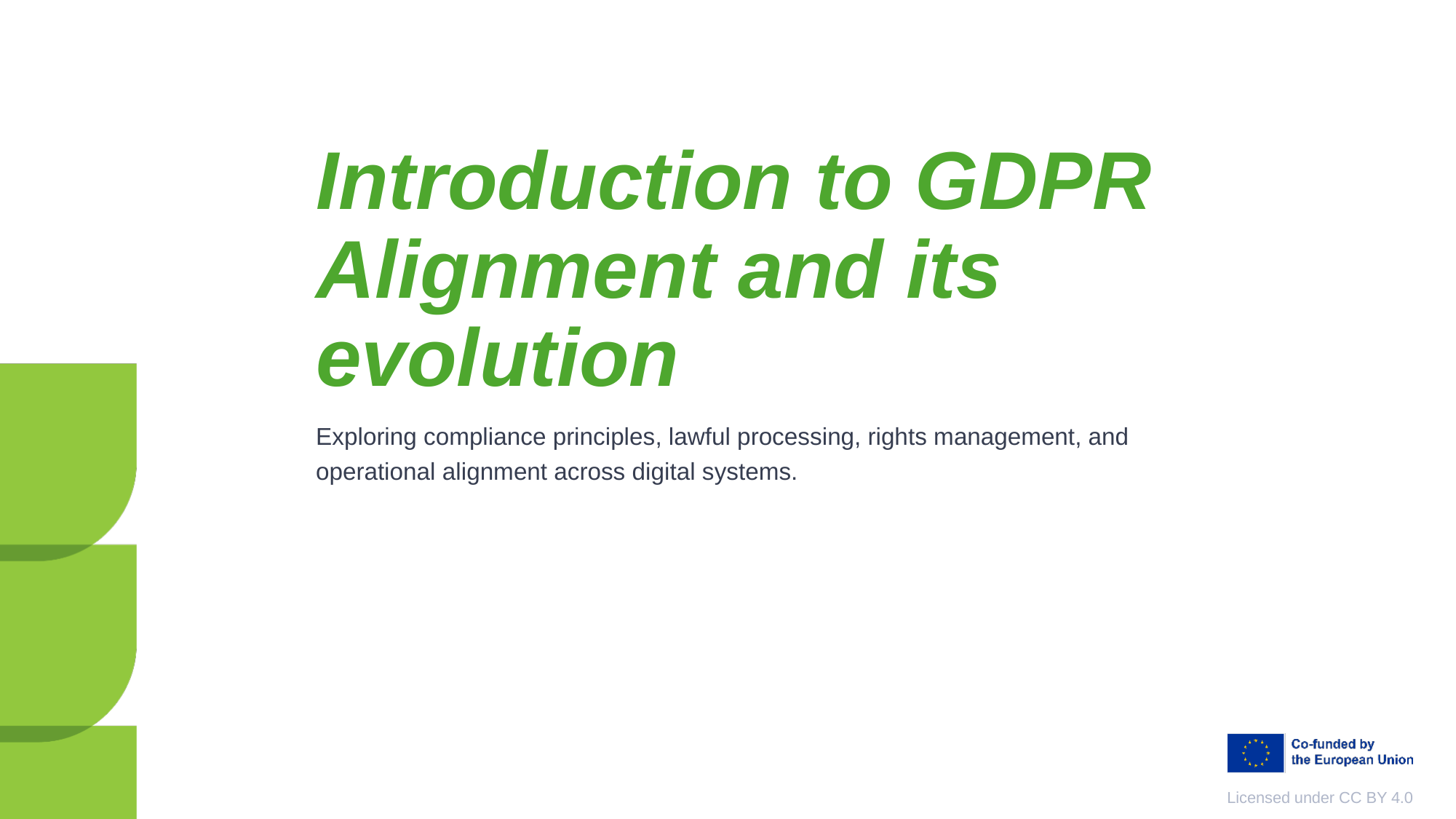

# Introduction to GDPR Alignment and its evolution
Exploring compliance principles, lawful processing, rights management, and operational alignment across digital systems.